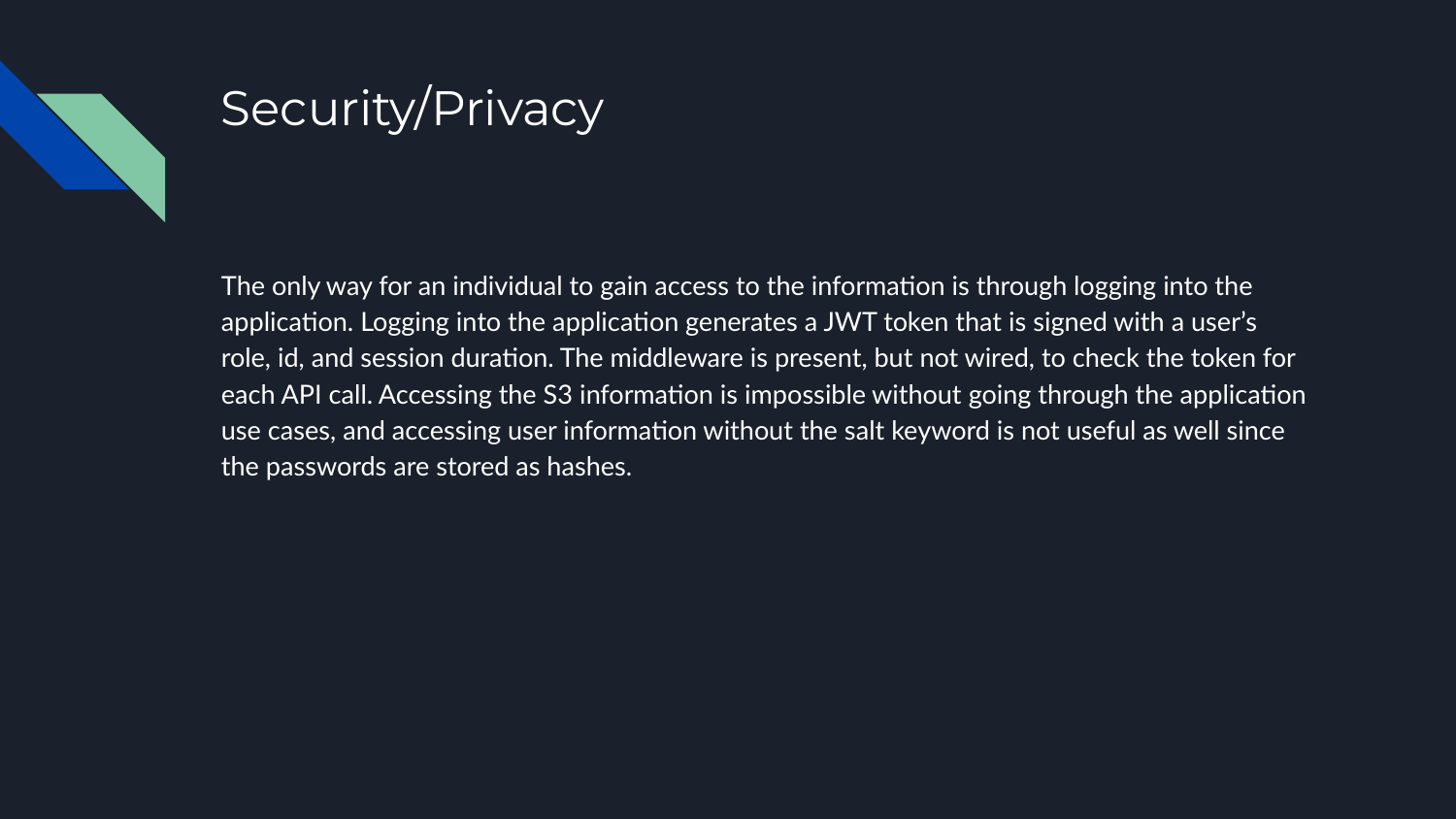

# Security/Privacy
The only way for an individual to gain access to the information is through logging into the application. Logging into the application generates a JWT token that is signed with a user’s role, id, and session duration. The middleware is present, but not wired, to check the token for each API call. Accessing the S3 information is impossible without going through the application use cases, and accessing user information without the salt keyword is not useful as well since the passwords are stored as hashes.